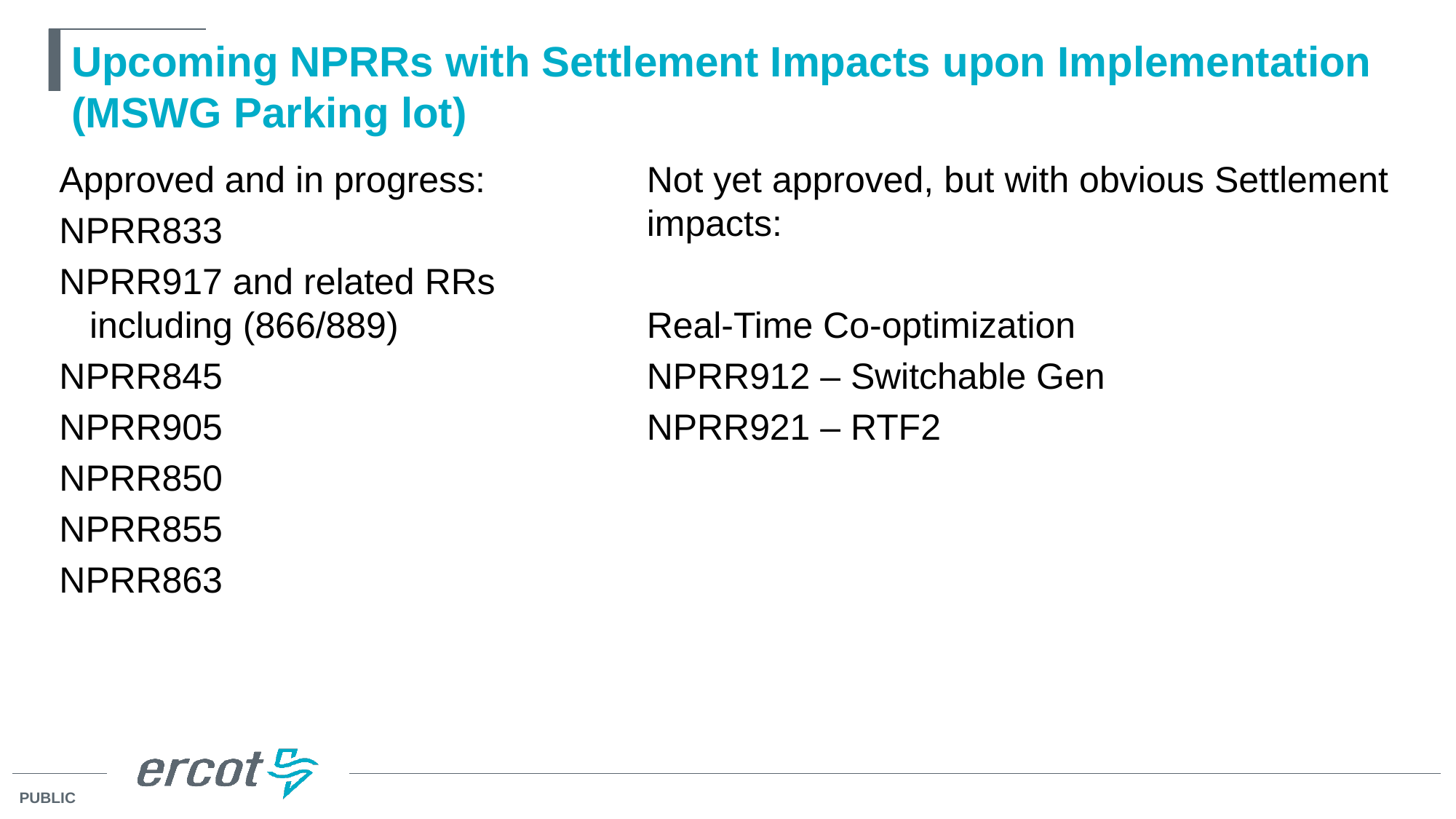

# Upcoming NPRRs with Settlement Impacts upon Implementation (MSWG Parking lot)
Approved and in progress:
NPRR833
NPRR917 and related RRs    including (866/889)
NPRR845
NPRR905
NPRR850
NPRR855
NPRR863
Not yet approved, but with obvious Settlement impacts:

Real-Time Co-optimization
NPRR912 – Switchable Gen
NPRR921 – RTF2